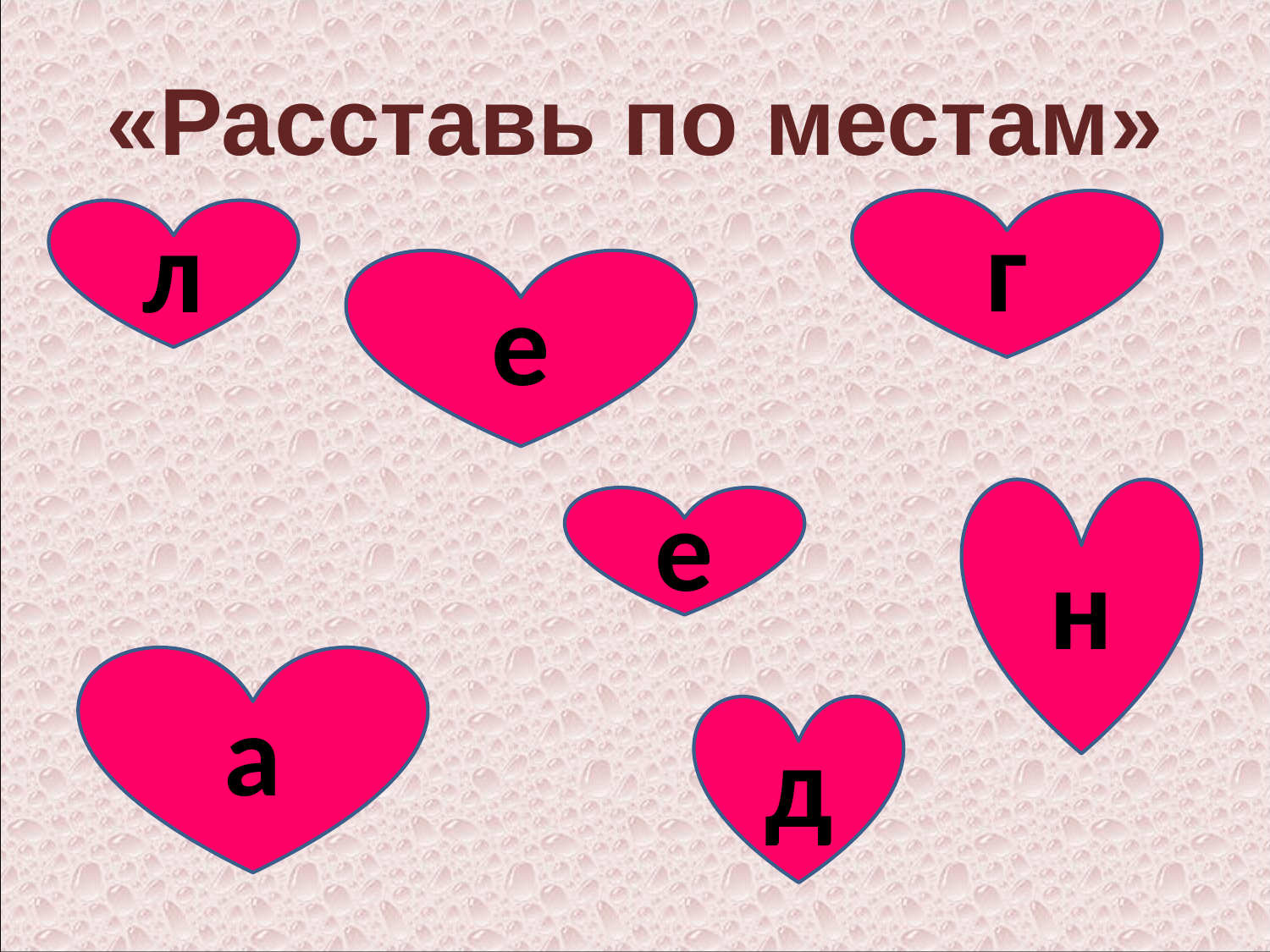

# «Расставь по местам»
г
л
е
н
е
а
д